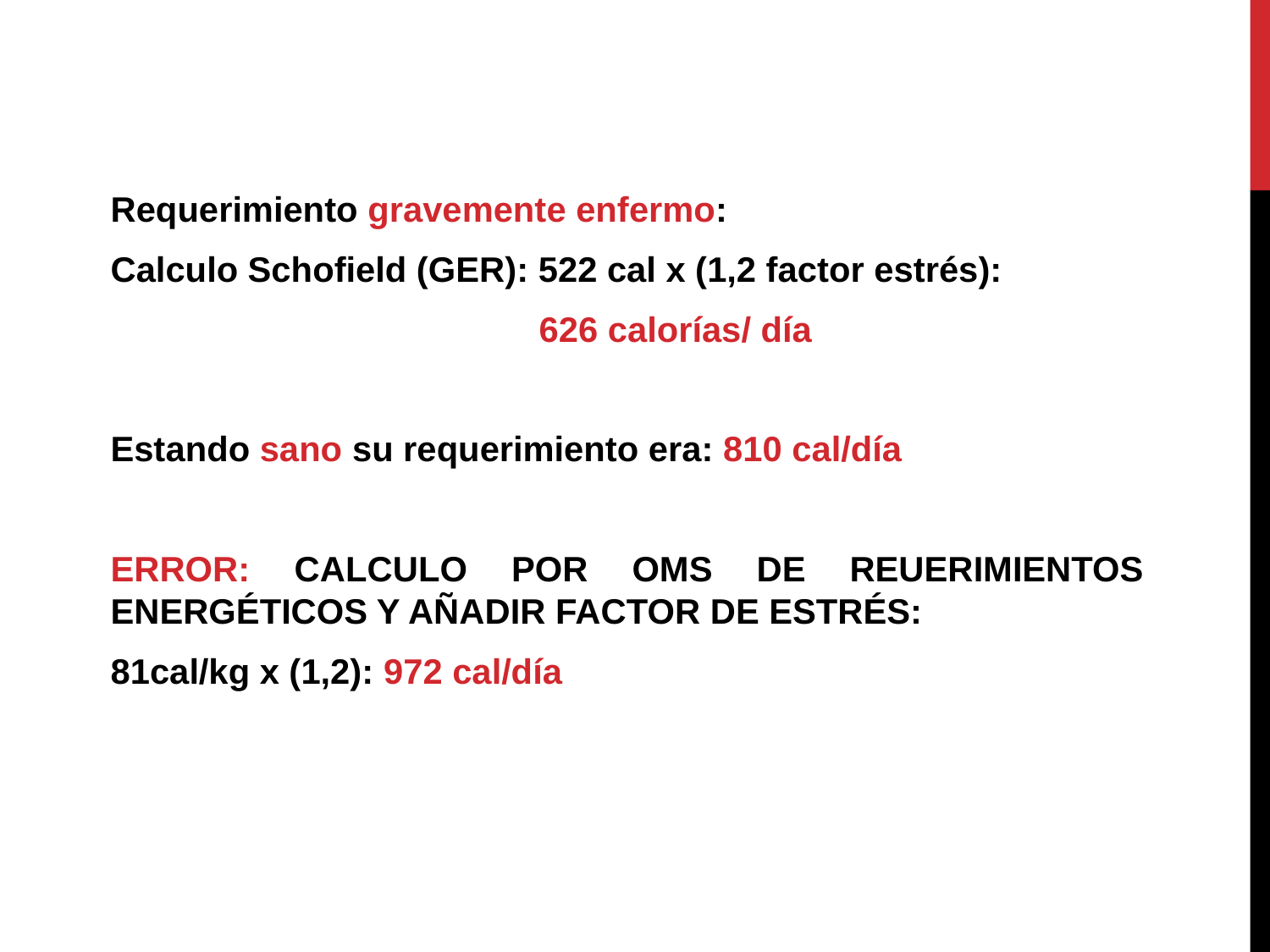

Requerimiento gravemente enfermo:
Calculo Schofield (GER): 522 cal x (1,2 factor estrés):
                                            626 calorías/ día

Estando sano su requerimiento era: 810 cal/día

ERROR: CALCULO POR OMS DE REUERIMIENTOS ENERGÉTICOS Y AÑADIR FACTOR DE ESTRÉS:
81cal/kg x (1,2): 972 cal/día